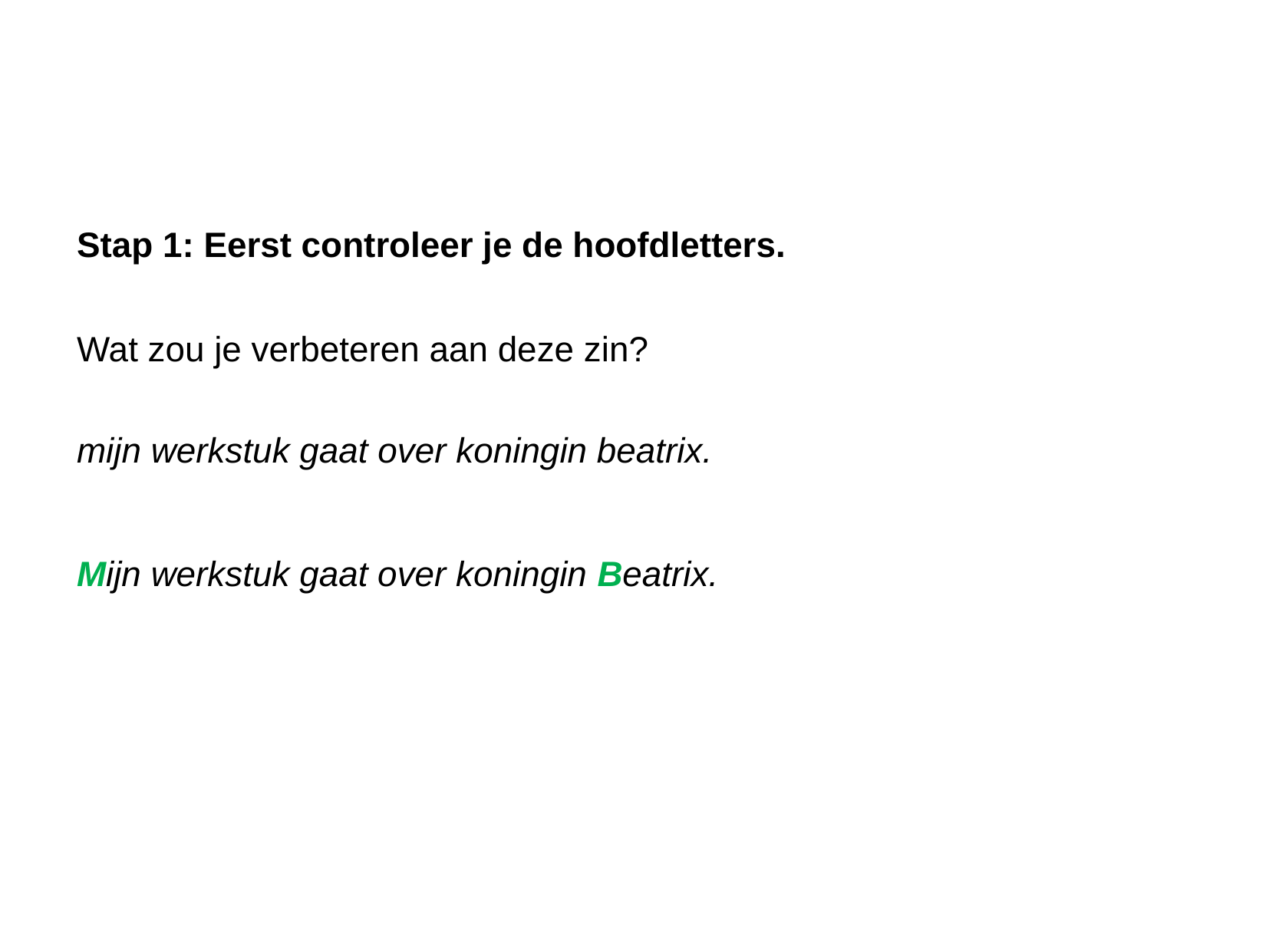

#
Stap 1: Eerst controleer je de hoofdletters.
Wat zou je verbeteren aan deze zin?
mijn werkstuk gaat over koningin beatrix.

Mijn werkstuk gaat over koningin Beatrix.